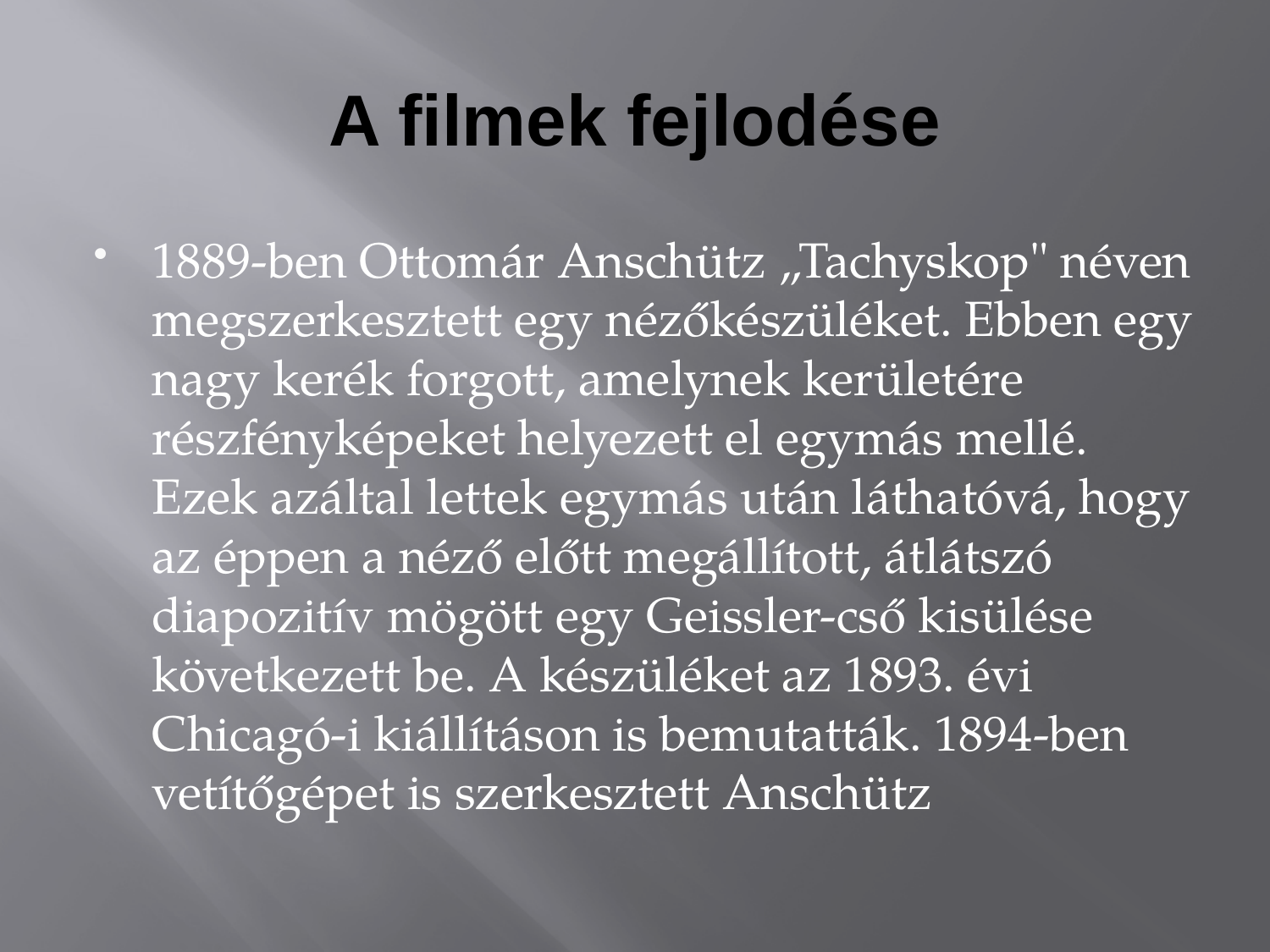

# A filmek fejlodése
1889-ben Ottomár Anschütz „Tachyskop" néven megszerkesztett egy nézőkészüléket. Ebben egy nagy kerék forgott, amelynek kerületére részfényképeket helyezett el egymás mellé. Ezek azáltal lettek egymás után láthatóvá, hogy az éppen a néző előtt megállított, átlátszó diapozitív mögött egy Geissler-cső kisülése következett be. A készüléket az 1893. évi Chicagó-i kiállításon is bemutatták. 1894-ben vetítőgépet is szerkesztett Anschütz